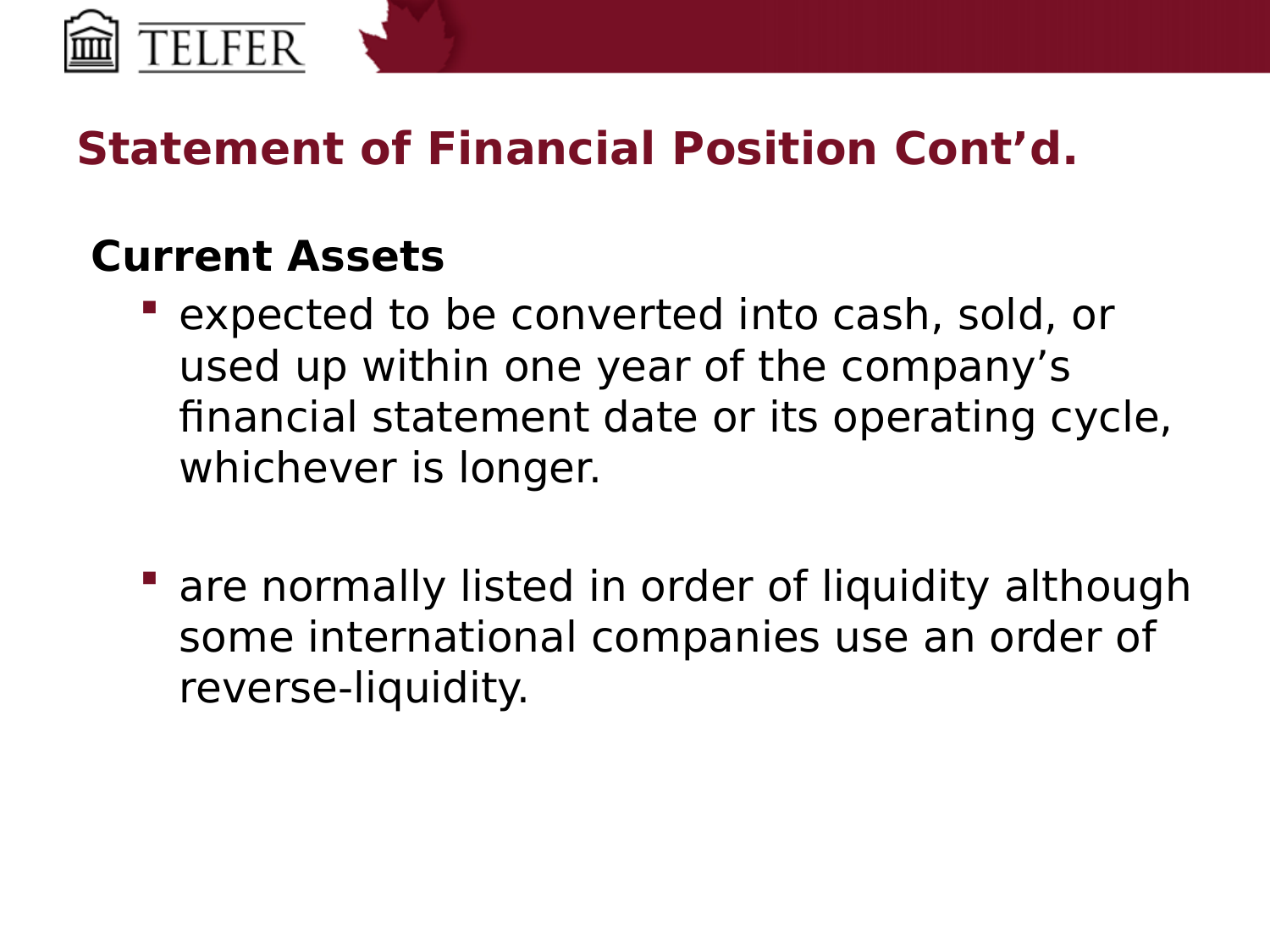

# Statement of Financial Position Cont’d.
 Current Assets
expected to be converted into cash, sold, or used up within one year of the company’s financial statement date or its operating cycle, whichever is longer.

are normally listed in order of liquidity although some international companies use an order of reverse-liquidity.